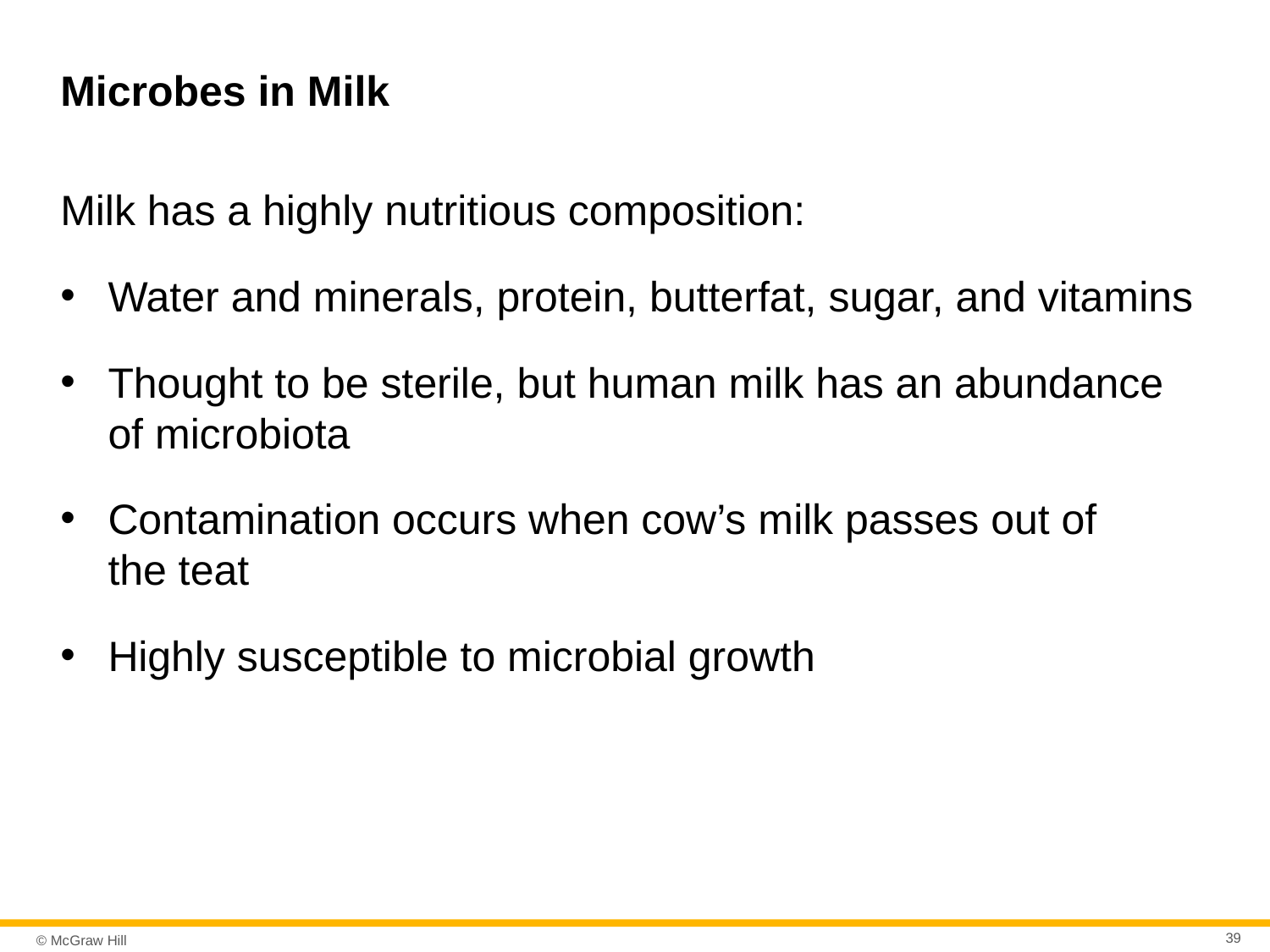

# Microbes in Milk
Milk has a highly nutritious composition:
Water and minerals, protein, butterfat, sugar, and vitamins
Thought to be sterile, but human milk has an abundance of microbiota
Contamination occurs when cow’s milk passes out of
the teat
Highly susceptible to microbial growth